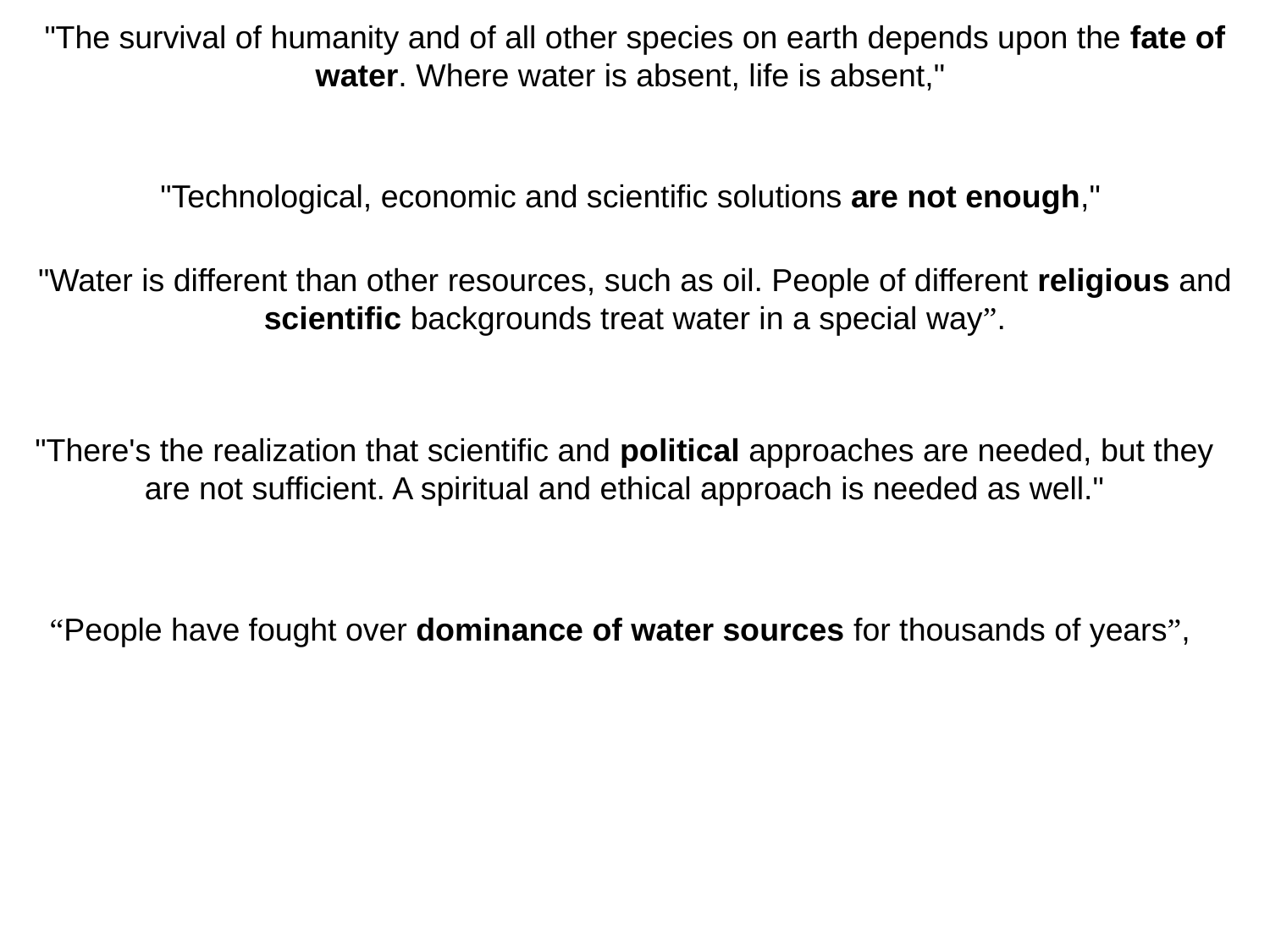

"The survival of humanity and of all other species on earth depends upon the fate of water. Where water is absent, life is absent,"

"Technological, economic and scientific solutions are not enough,"

"Water is different than other resources, such as oil. People of different religious and scientific backgrounds treat water in a special way”.

"There's the realization that scientific and political approaches are needed, but they are not sufficient. A spiritual and ethical approach is needed as well."

“People have fought over dominance of water sources for thousands of years”,